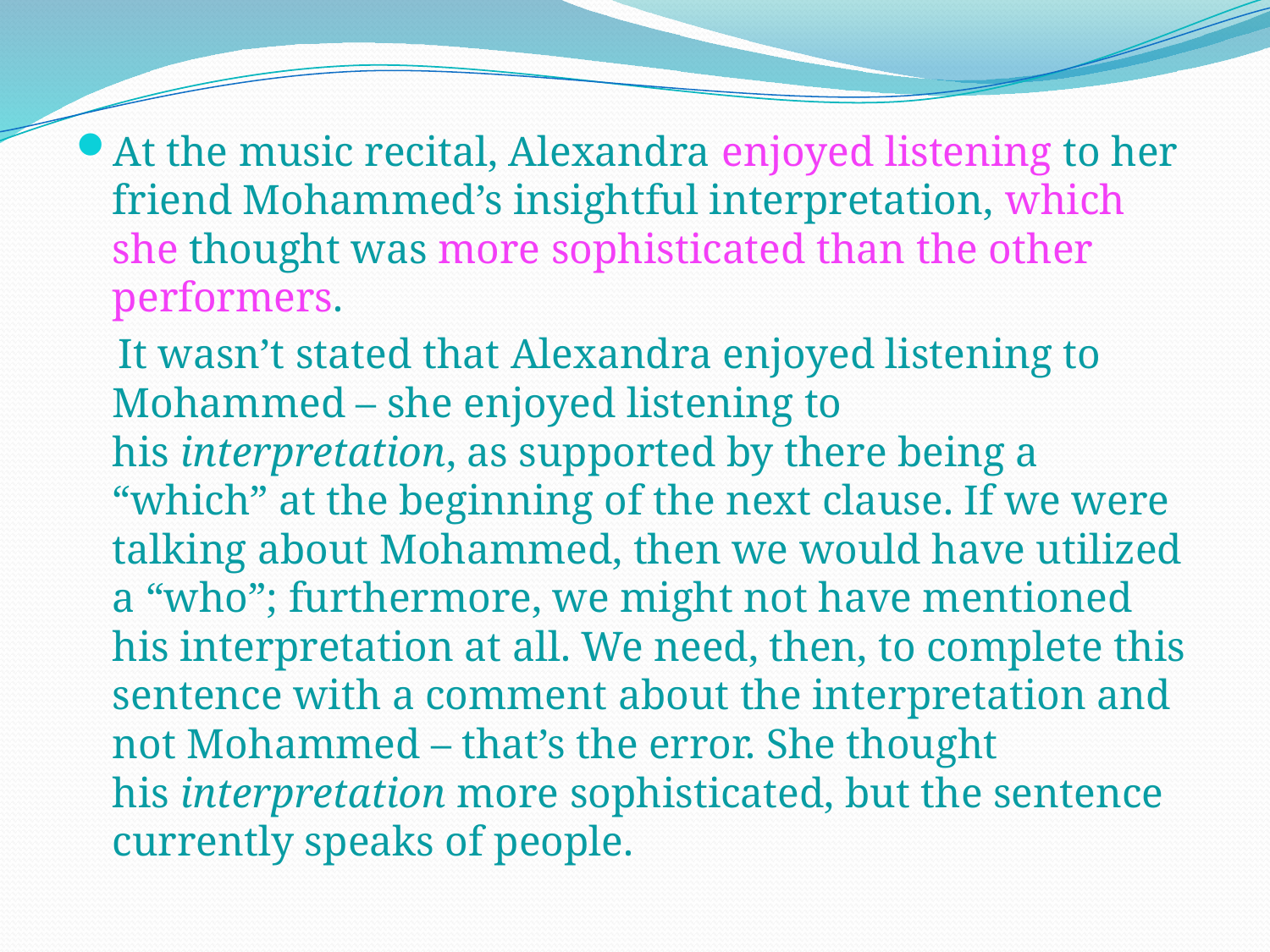

#
At the music recital, Alexandra enjoyed listening to her friend Mohammed’s insightful interpretation, which she thought was more sophisticated than the other performers.
    It wasn’t stated that Alexandra enjoyed listening to Mohammed – she enjoyed listening to his interpretation, as supported by there being a “which” at the beginning of the next clause. If we were talking about Mohammed, then we would have utilized a “who”; furthermore, we might not have mentioned his interpretation at all. We need, then, to complete this sentence with a comment about the interpretation and not Mohammed – that’s the error. She thought his interpretation more sophisticated, but the sentence currently speaks of people.